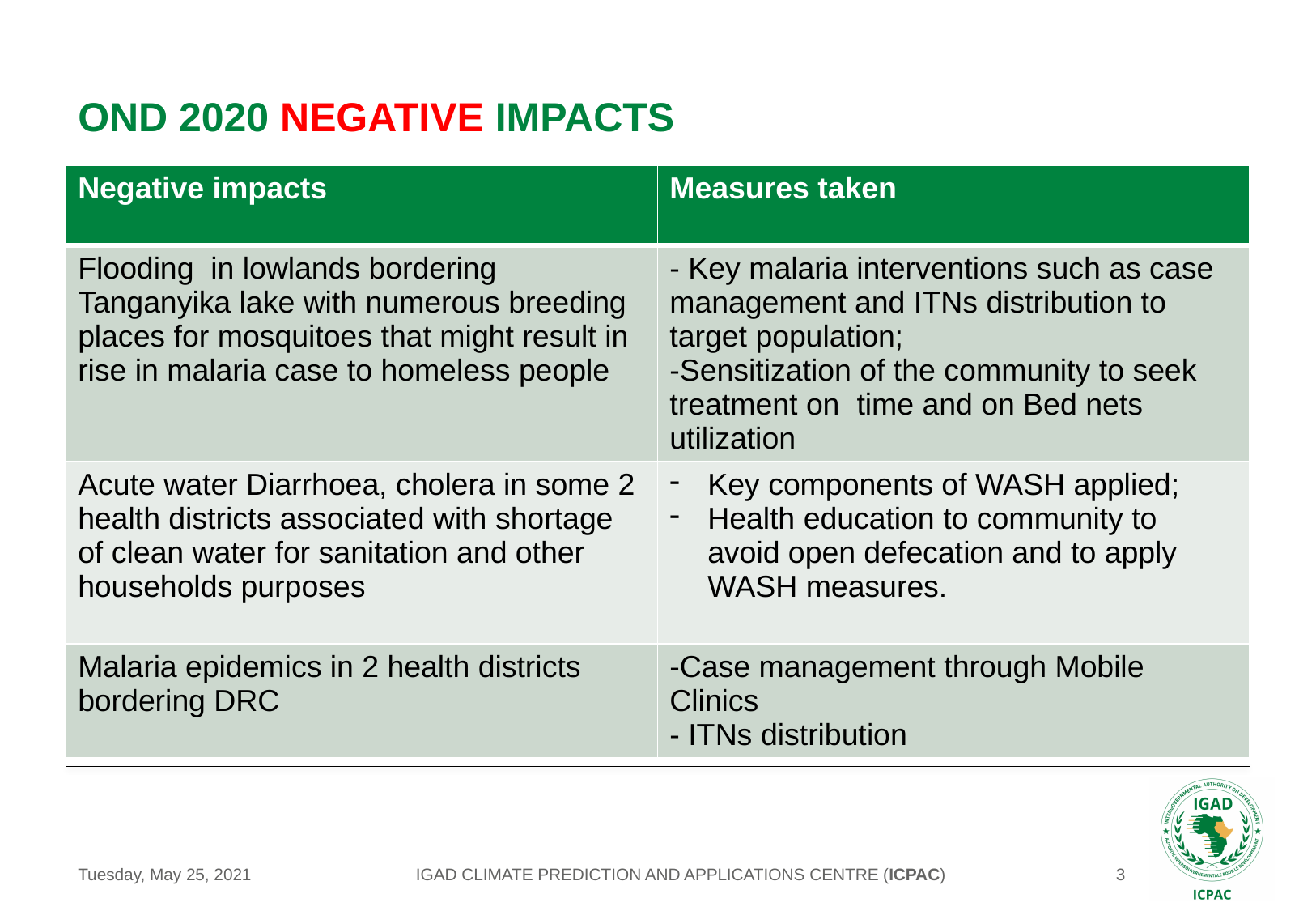

# OND 2020 NEGATIVE IMPACTS
| Negative impacts | Measures taken |
| --- | --- |
| Flooding in lowlands bordering Tanganyika lake with numerous breeding places for mosquitoes that might result in rise in malaria case to homeless people | - Key malaria interventions such as case management and ITNs distribution to target population; -Sensitization of the community to seek treatment on time and on Bed nets utilization |
| Acute water Diarrhoea, cholera in some 2 health districts associated with shortage of clean water for sanitation and other households purposes | Key components of WASH applied; Health education to community to avoid open defecation and to apply WASH measures. |
| Malaria epidemics in 2 health districts bordering DRC | -Case management through Mobile Clinics - ITNs distribution |
IGAD CLIMATE PREDICTION AND APPLICATIONS CENTRE (ICPAC)
Tuesday, May 25, 2021
3